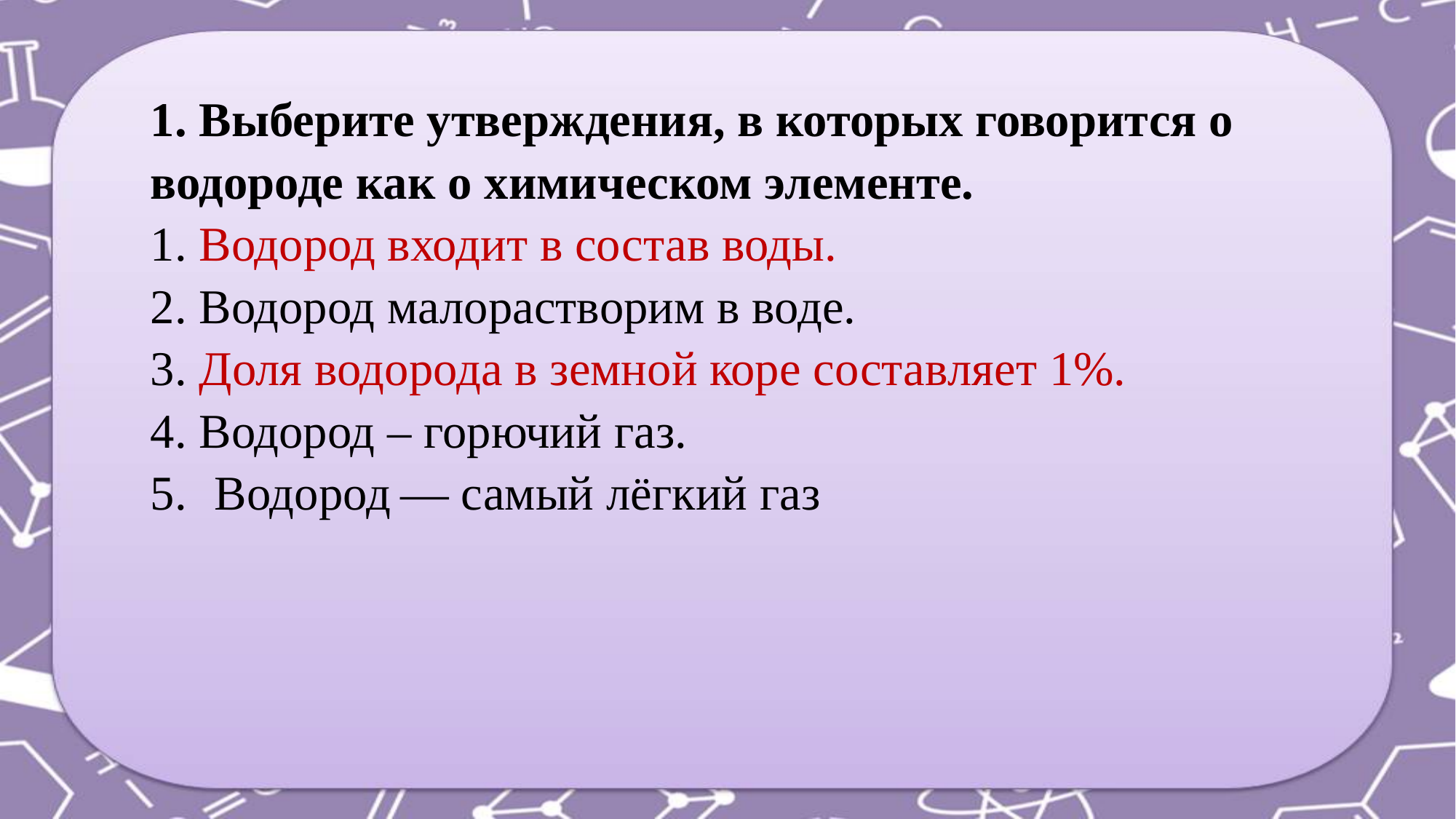

1. Выберите утверждения, в которых говорится о водороде как о химическом элементе.
1. Водород входит в состав воды.
2. Водород малорастворим в воде.
3. Доля водорода в земной коре составляет 1%.
4. Водород – горючий газ.
5.  Водород — самый лёгкий газ